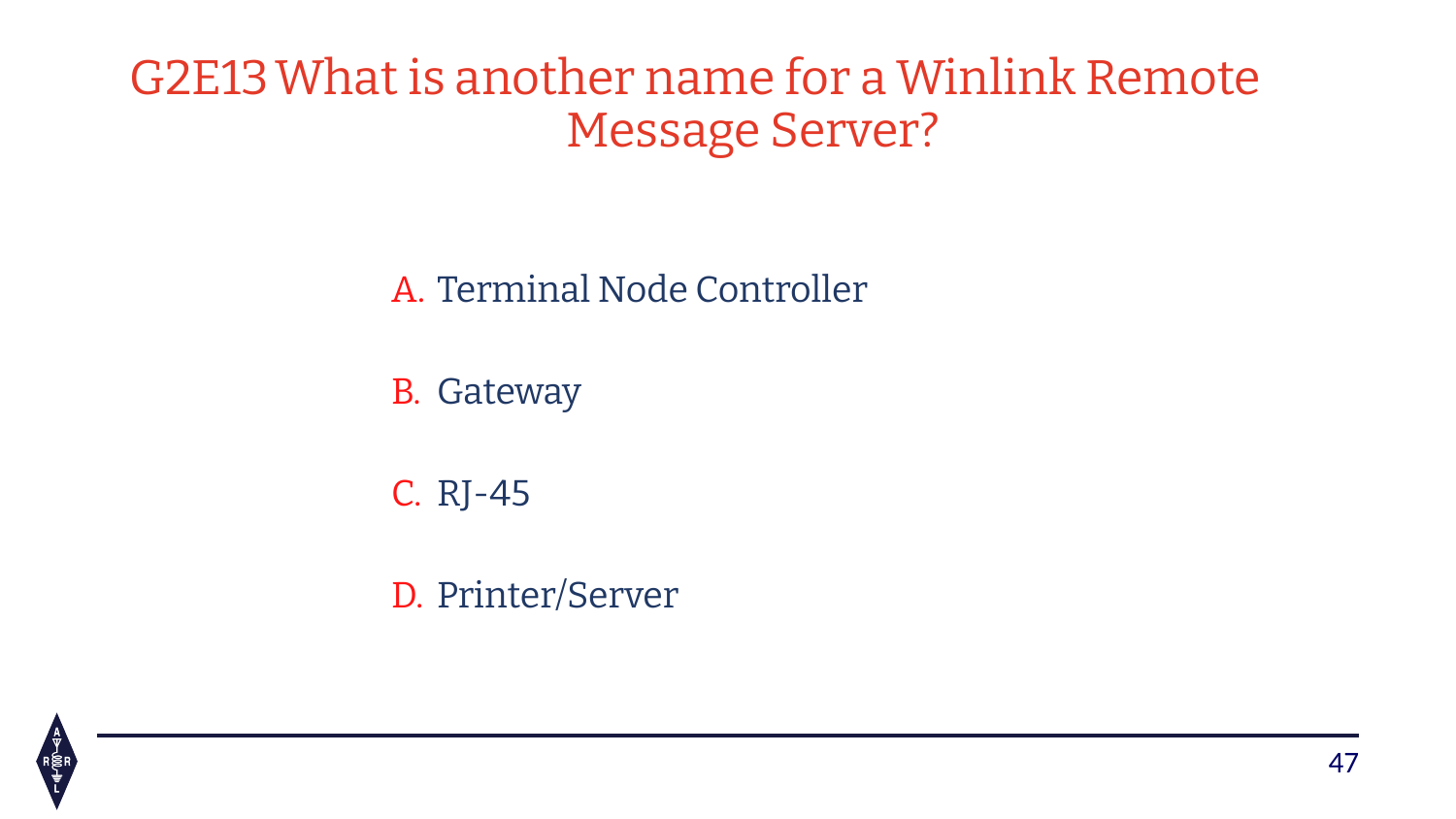

# G2E13	What is another name for a Winlink Remote		 		Message Server?

Terminal Node Controller

Gateway

RJ-45

Printer/Server
47